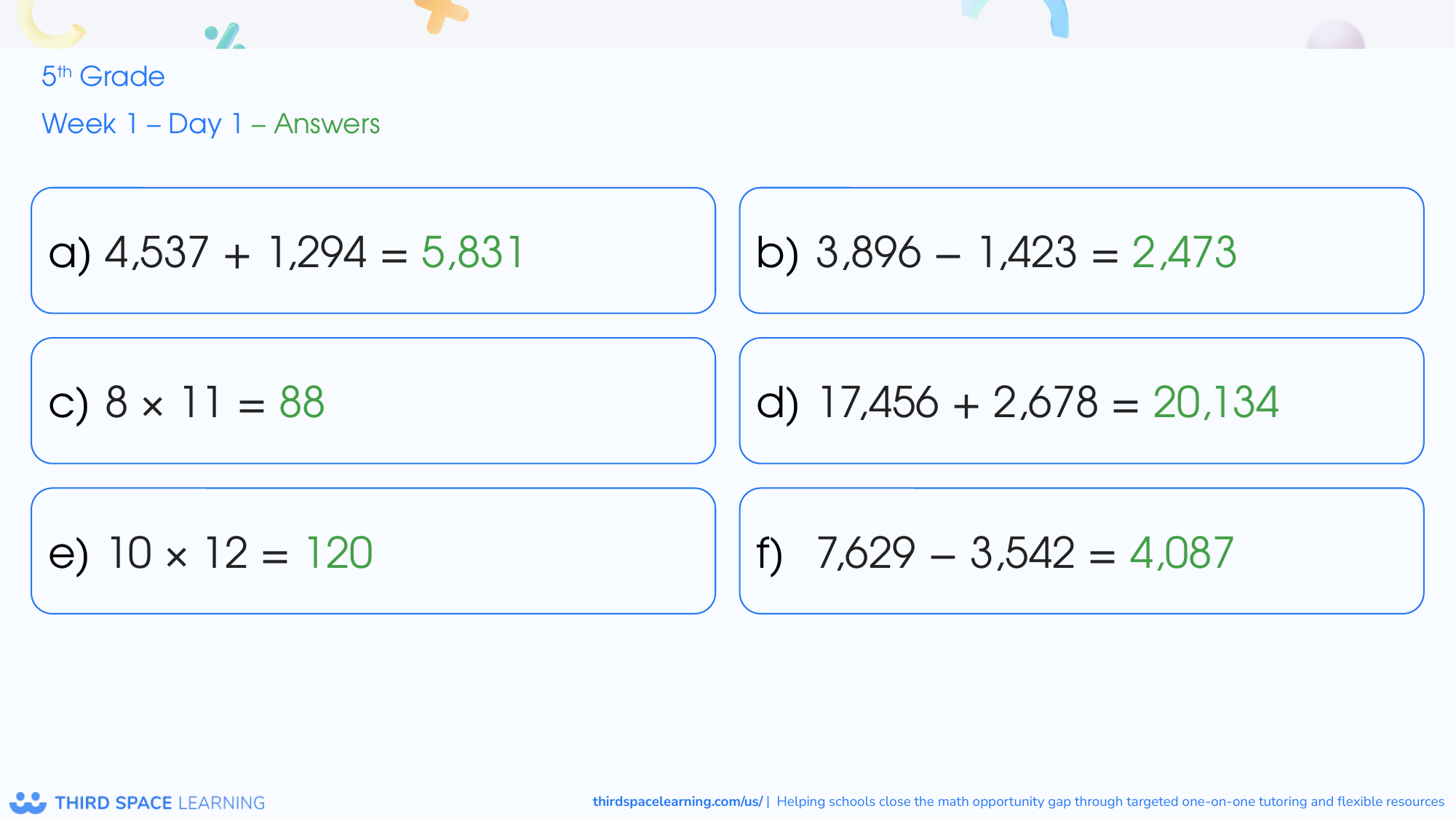

5th Grade
Week 1 – Day 1 – Answers
4,537 + 1,294 = 5,831
3,896 − 1,423 = 2,473
8 × 11 = 88
17,456 + 2,678 = 20,134
10 × 12 = 120
7,629 − 3,542 = 4,087